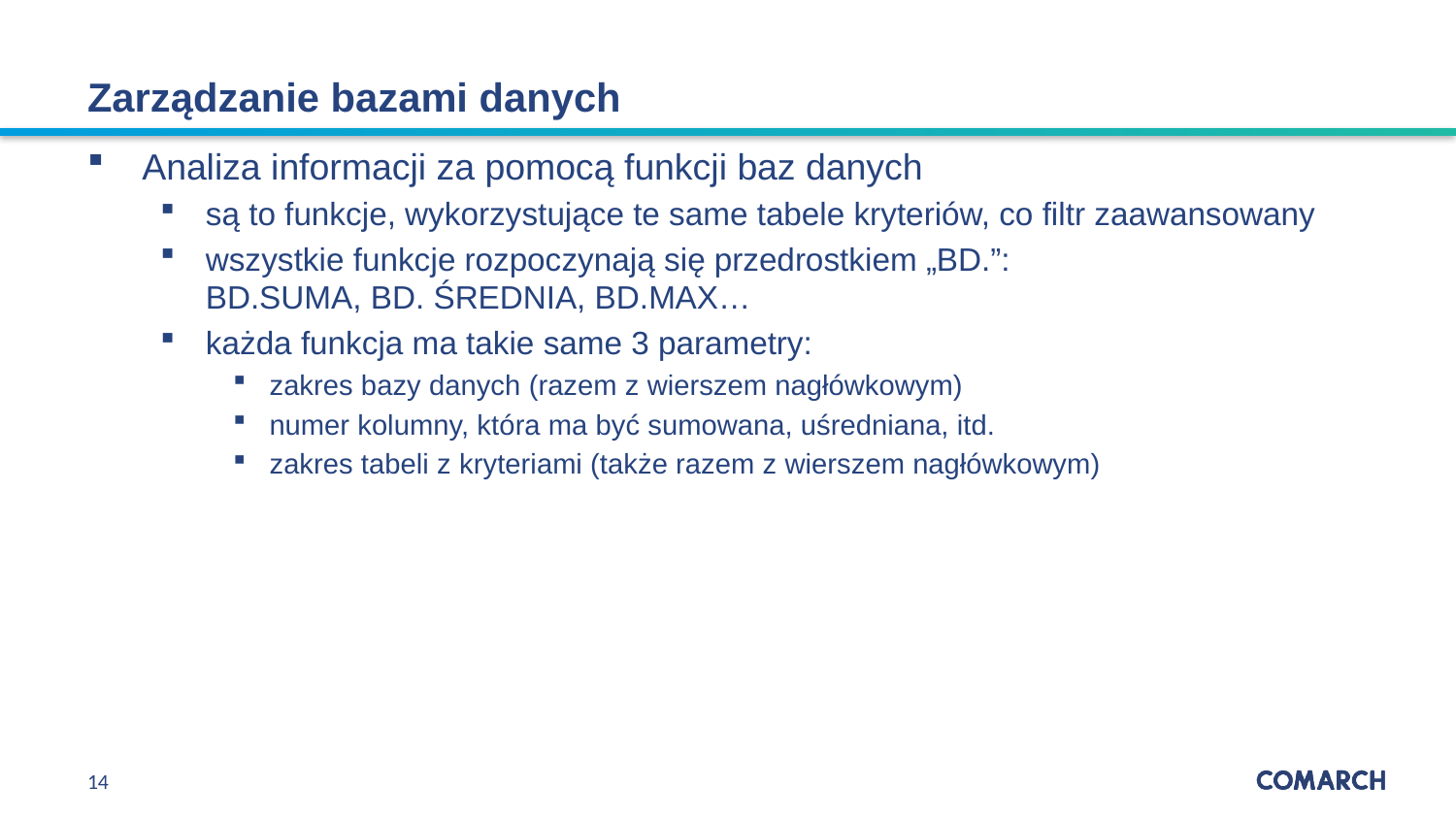

# Zarządzanie bazami danych
Analiza informacji za pomocą funkcji baz danych
są to funkcje, wykorzystujące te same tabele kryteriów, co filtr zaawansowany
wszystkie funkcje rozpoczynają się przedrostkiem „BD.”:
BD.SUMA, BD. ŚREDNIA, BD.MAX…
każda funkcja ma takie same 3 parametry:
zakres bazy danych (razem z wierszem nagłówkowym)
numer kolumny, która ma być sumowana, uśredniana, itd.
zakres tabeli z kryteriami (także razem z wierszem nagłówkowym)
14